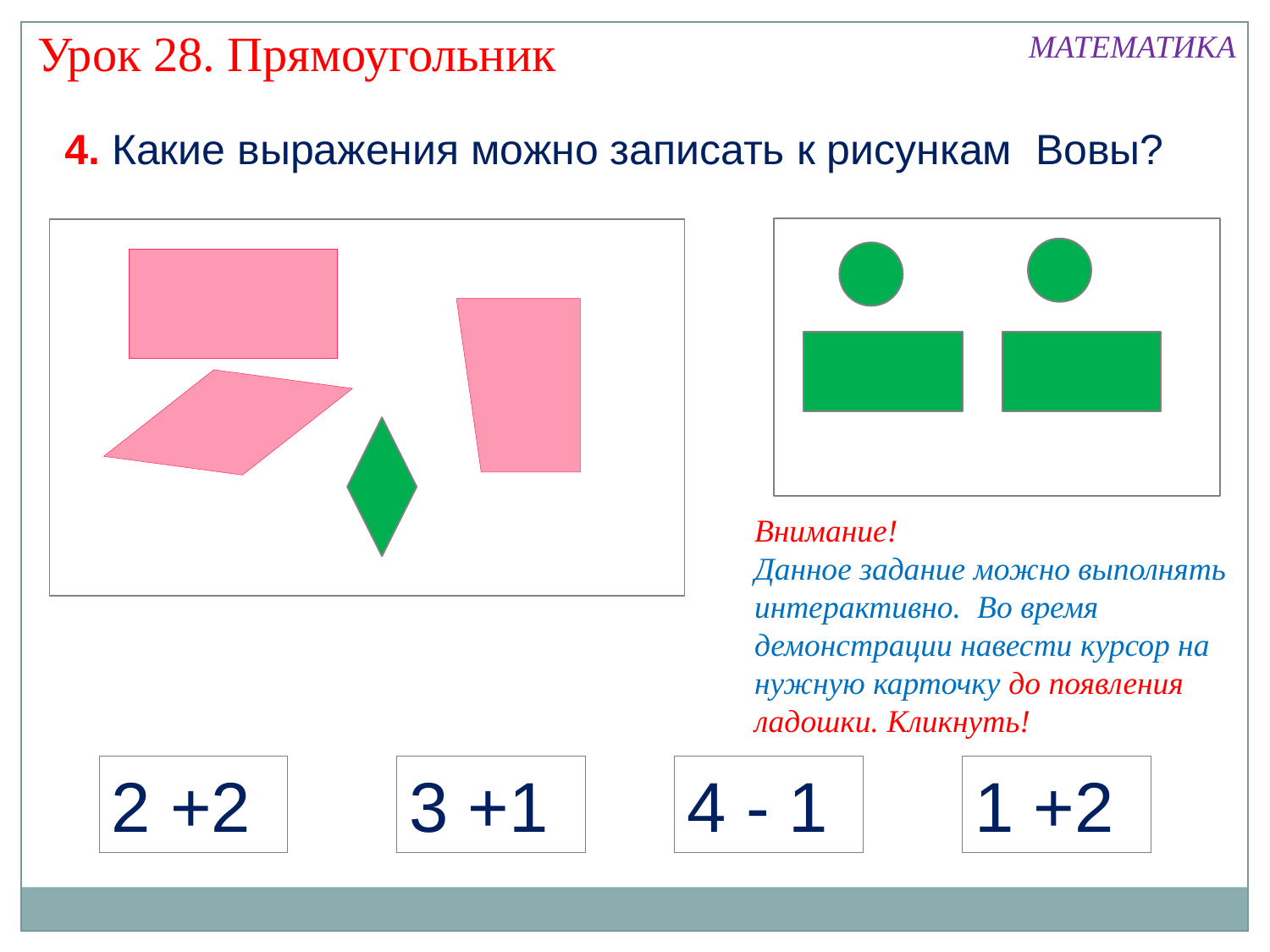

Урок 28. Прямоугольник
МАТЕМАТИКА
4. Какие выражения можно записать к рисункам  Вовы?

Внимание!
Данное задание можно выполнять интерактивно.  Во время демонстрации навести курсор на  нужную карточку до появления ладошки. Кликнуть!
3 +1
4 - 1
1 +2
2 +2